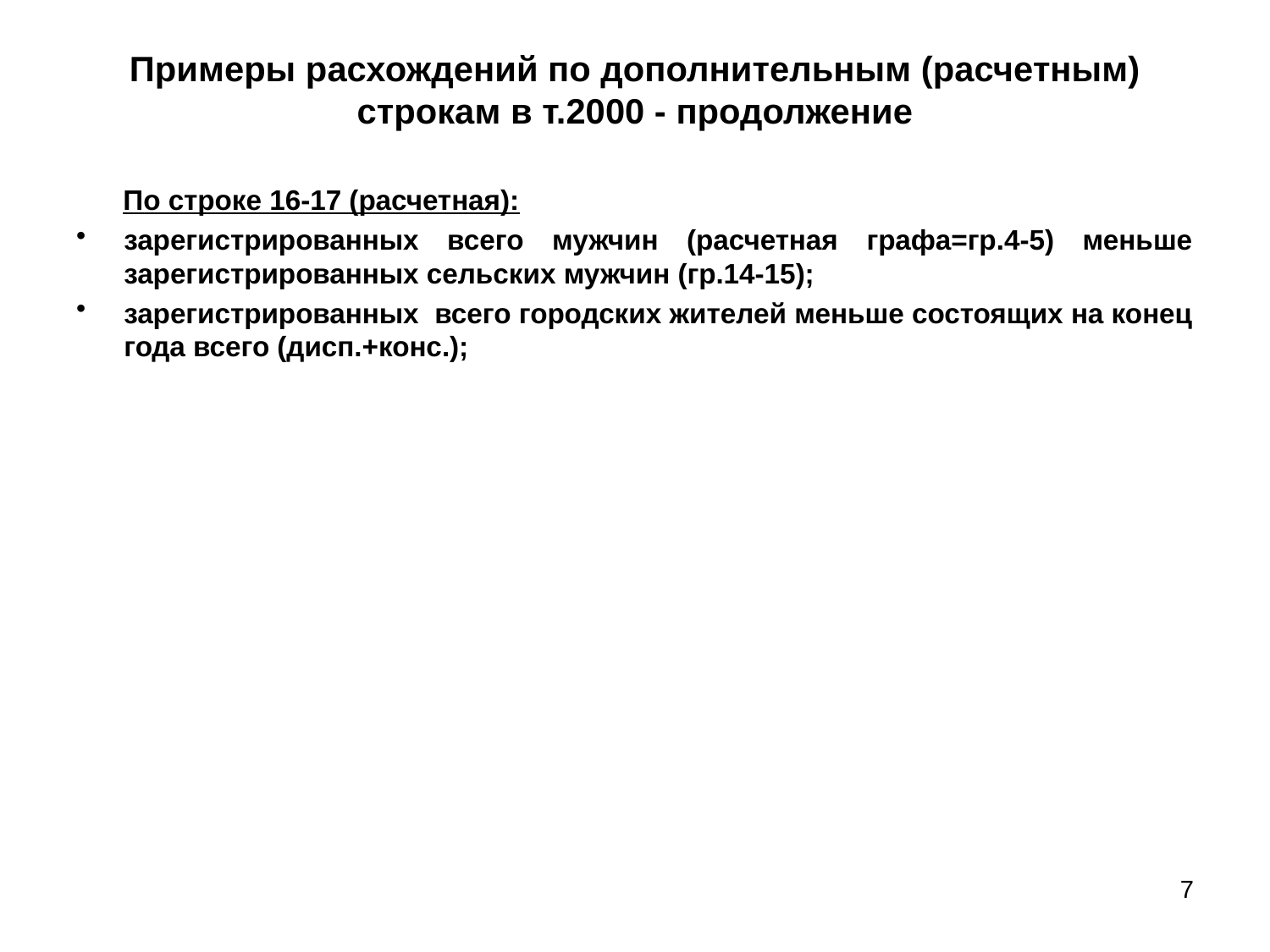

# Примеры расхождений по дополнительным (расчетным) строкам в т.2000 - продолжение
      По строке 16-17 (расчетная):
зарегистрированных всего мужчин (расчетная графа=гр.4-5) меньше зарегистрированных сельских мужчин (гр.14-15);
зарегистрированных  всего городских жителей меньше состоящих на конец года всего (дисп.+конс.);

7